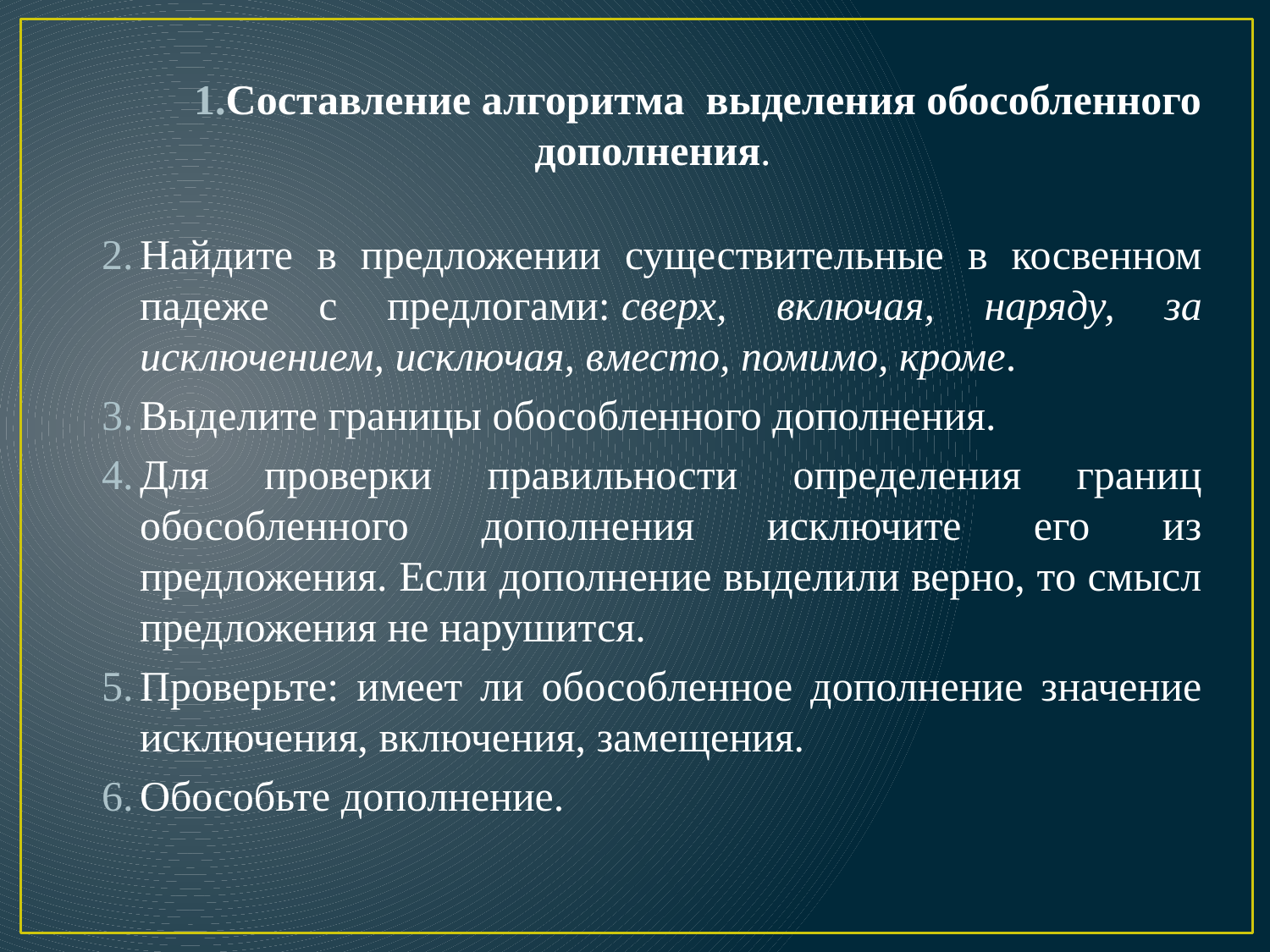

Составление алгоритма  выделения обособленного дополнения.

Найдите в предложении существительные в косвенном падеже с предлогами: сверх, включая, наряду, за исключением, исключая, вместо, помимо, кроме.
Выделите границы обособленного дополнения.
Для проверки правильности определения границ обособленного дополнения исключите его из предложения. Если дополнение выделили верно, то смысл предложения не нарушится.
Проверьте: имеет ли обособленное дополнение значение исключения, включения, замещения.
Обособьте дополнение.